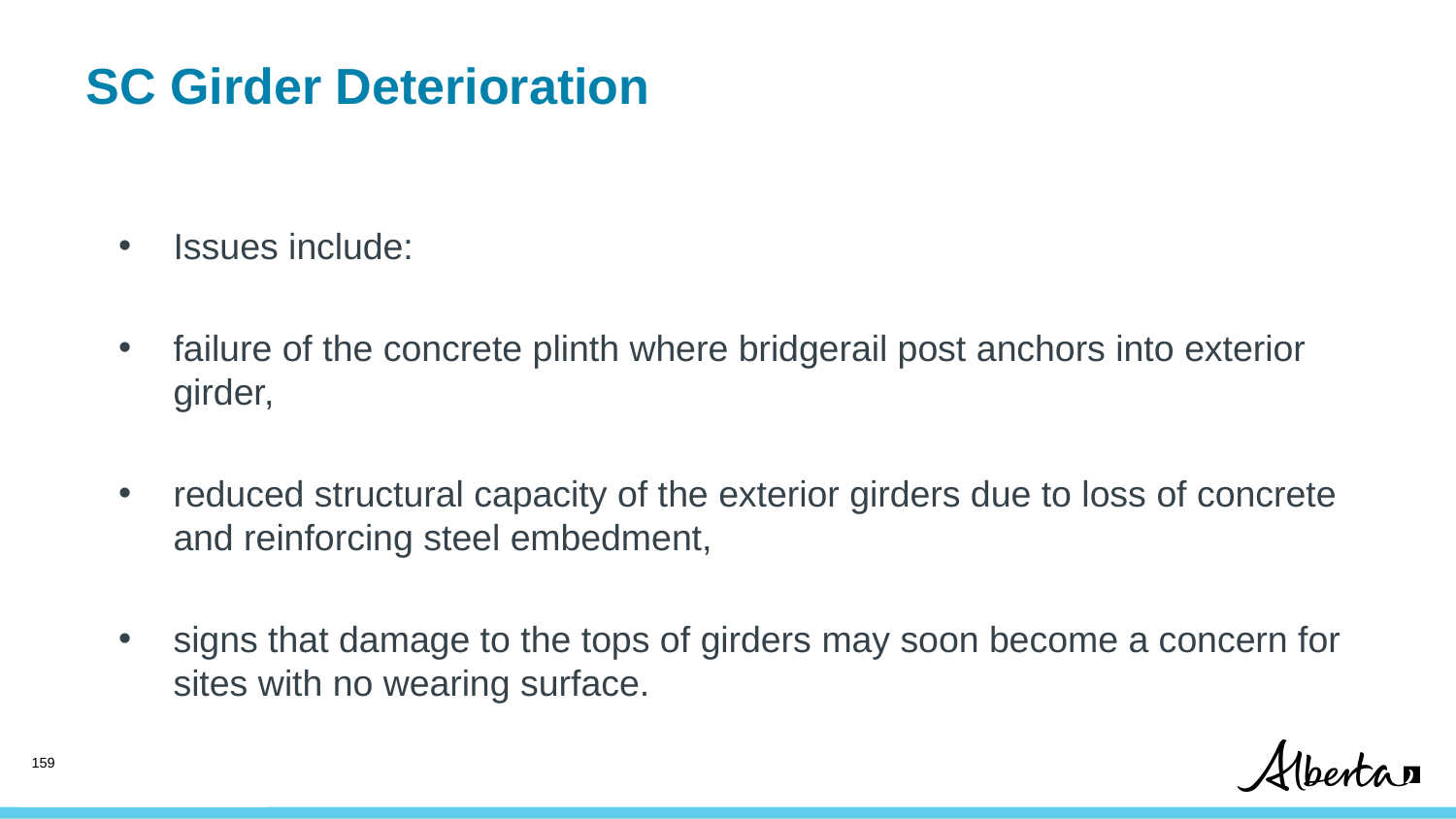

SC Girder Deterioration
Issues include:

failure of the concrete plinth where bridgerail post anchors into exterior girder,

reduced structural capacity of the exterior girders due to loss of concrete and reinforcing steel embedment,

signs that damage to the tops of girders may soon become a concern for sites with no wearing surface.

159